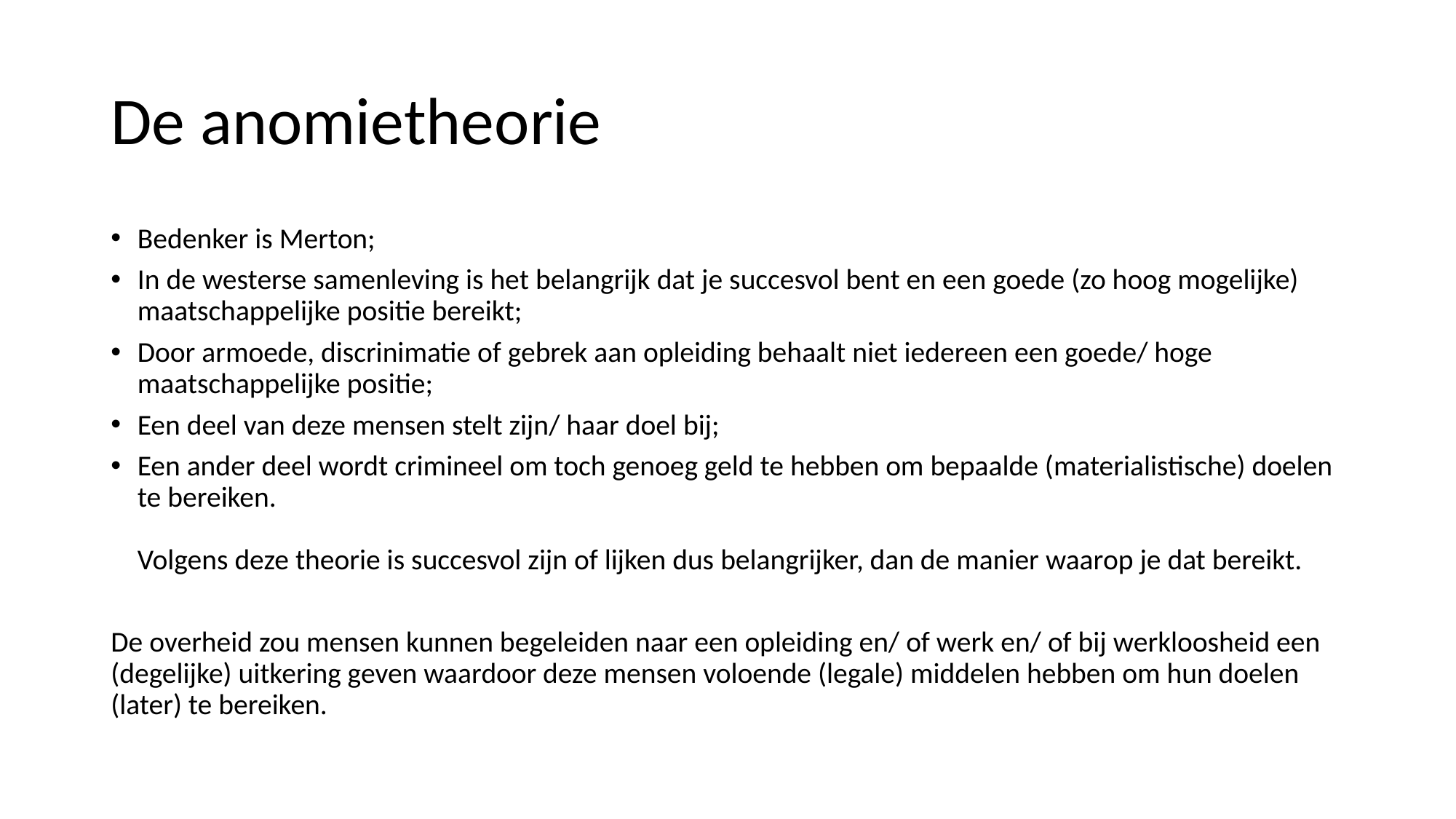

# De anomietheorie
Bedenker is Merton;
In de westerse samenleving is het belangrijk dat je succesvol bent en een goede (zo hoog mogelijke) maatschappelijke positie bereikt;
Door armoede, discrinimatie of gebrek aan opleiding behaalt niet iedereen een goede/ hoge maatschappelijke positie;
Een deel van deze mensen stelt zijn/ haar doel bij;
Een ander deel wordt crimineel om toch genoeg geld te hebben om bepaalde (materialistische) doelen te bereiken.
Volgens deze theorie is succesvol zijn of lijken dus belangrijker, dan de manier waarop je dat bereikt.

De overheid zou mensen kunnen begeleiden naar een opleiding en/ of werk en/ of bij werkloosheid een (degelijke) uitkering geven waardoor deze mensen voloende (legale) middelen hebben om hun doelen (later) te bereiken.